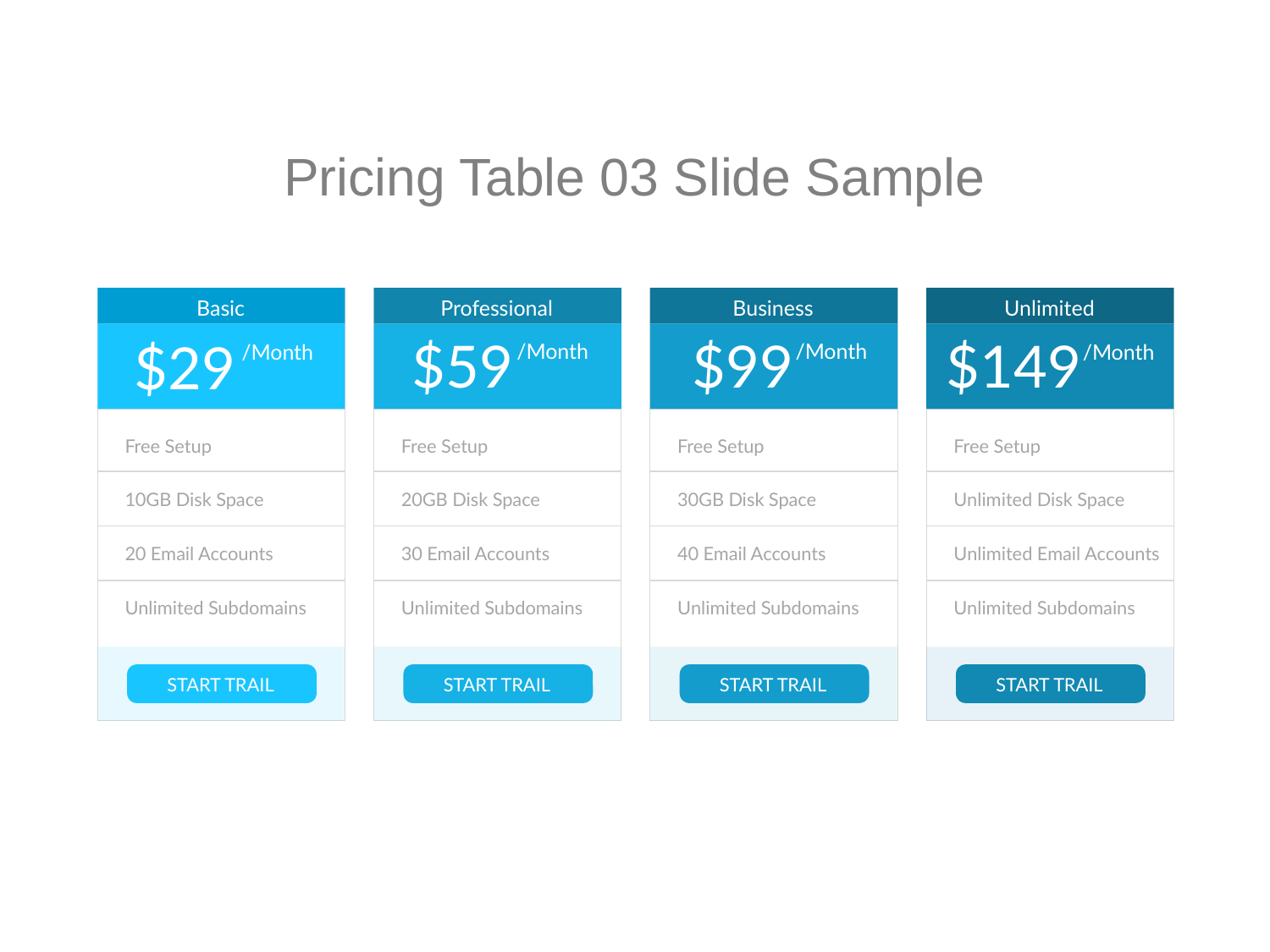

Pricing Table 03 Slide Sample

Basic

$29
/Month
Free Setup
10GB Disk Space
20 Email Accounts
Unlimited Subdomains

START TRAIL

Professional

$59
/Month
Free Setup
20GB Disk Space
30 Email Accounts
Unlimited Subdomains

START TRAIL

Business

$99
/Month
Free Setup
30GB Disk Space
40 Email Accounts
Unlimited Subdomains

START TRAIL

Unlimited

$149
/Month
Free Setup
Unlimited Disk Space
Unlimited Email Accounts
Unlimited Subdomains

START TRAIL